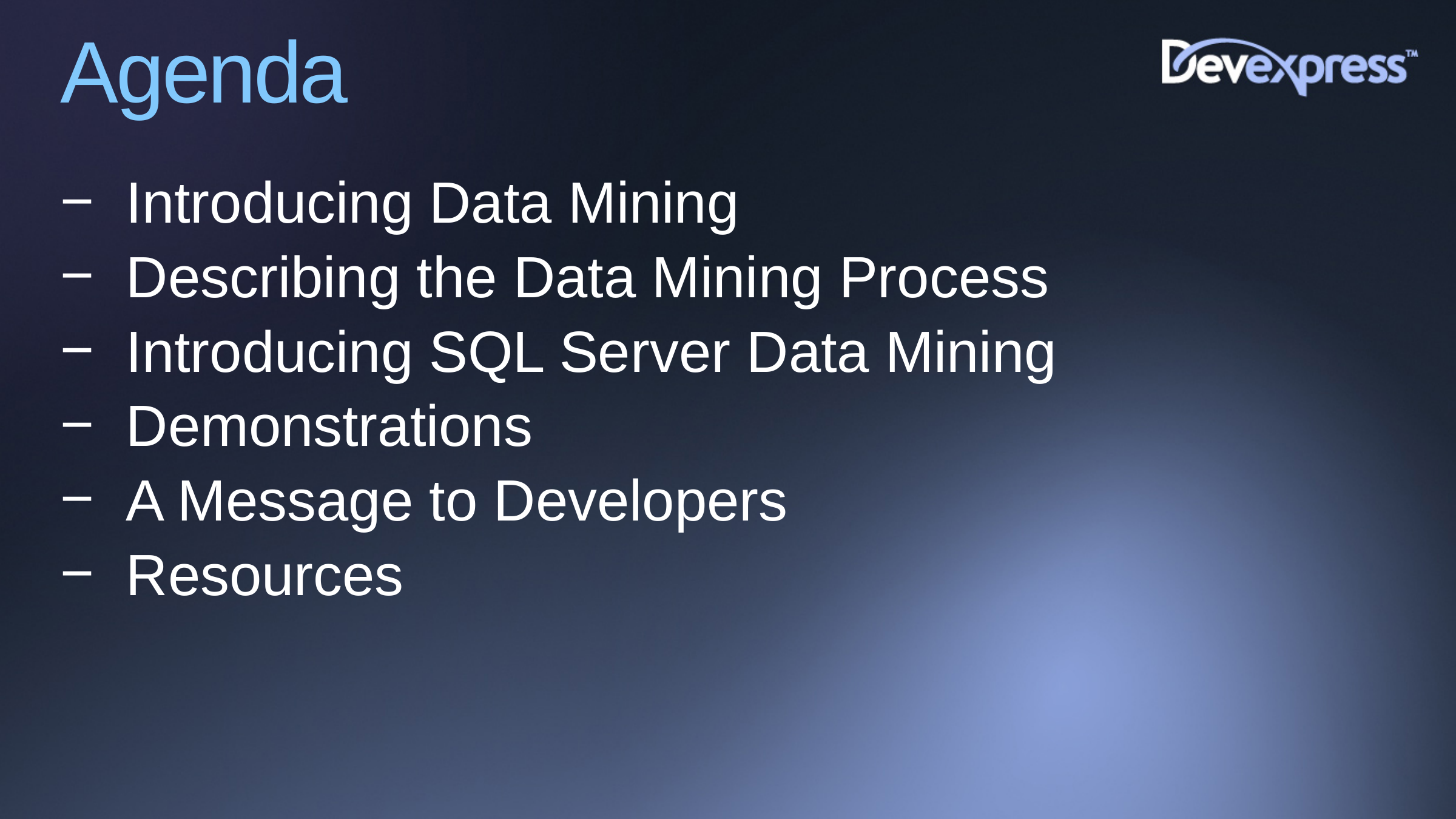

# Agenda
Introducing Data Mining
Describing the Data Mining Process
Introducing SQL Server Data Mining
Demonstrations
A Message to Developers
Resources